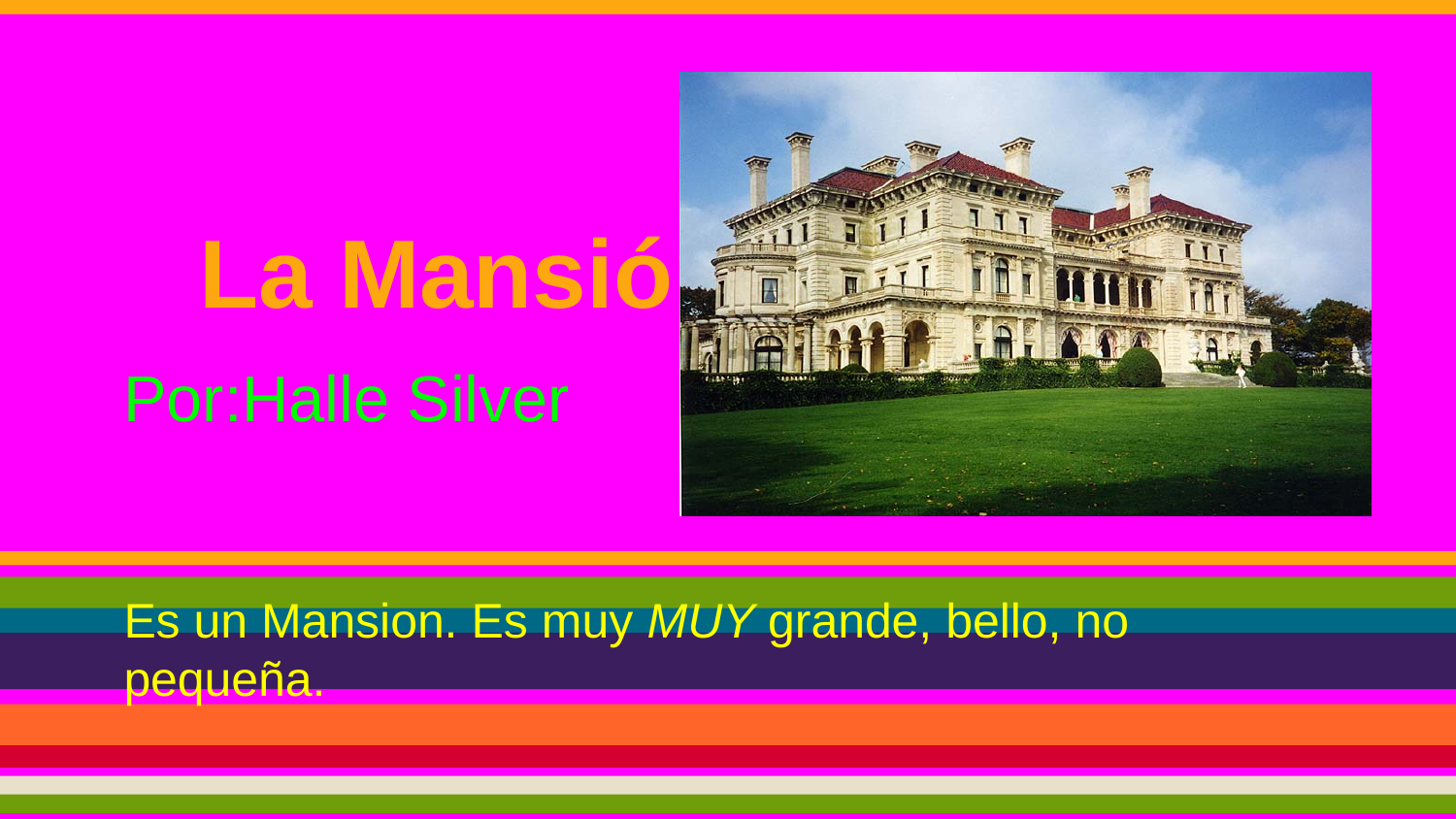

# La Mansión
Por:Halle Silver

Es un Mansion. Es muy MUY grande, bello, no pequeña.